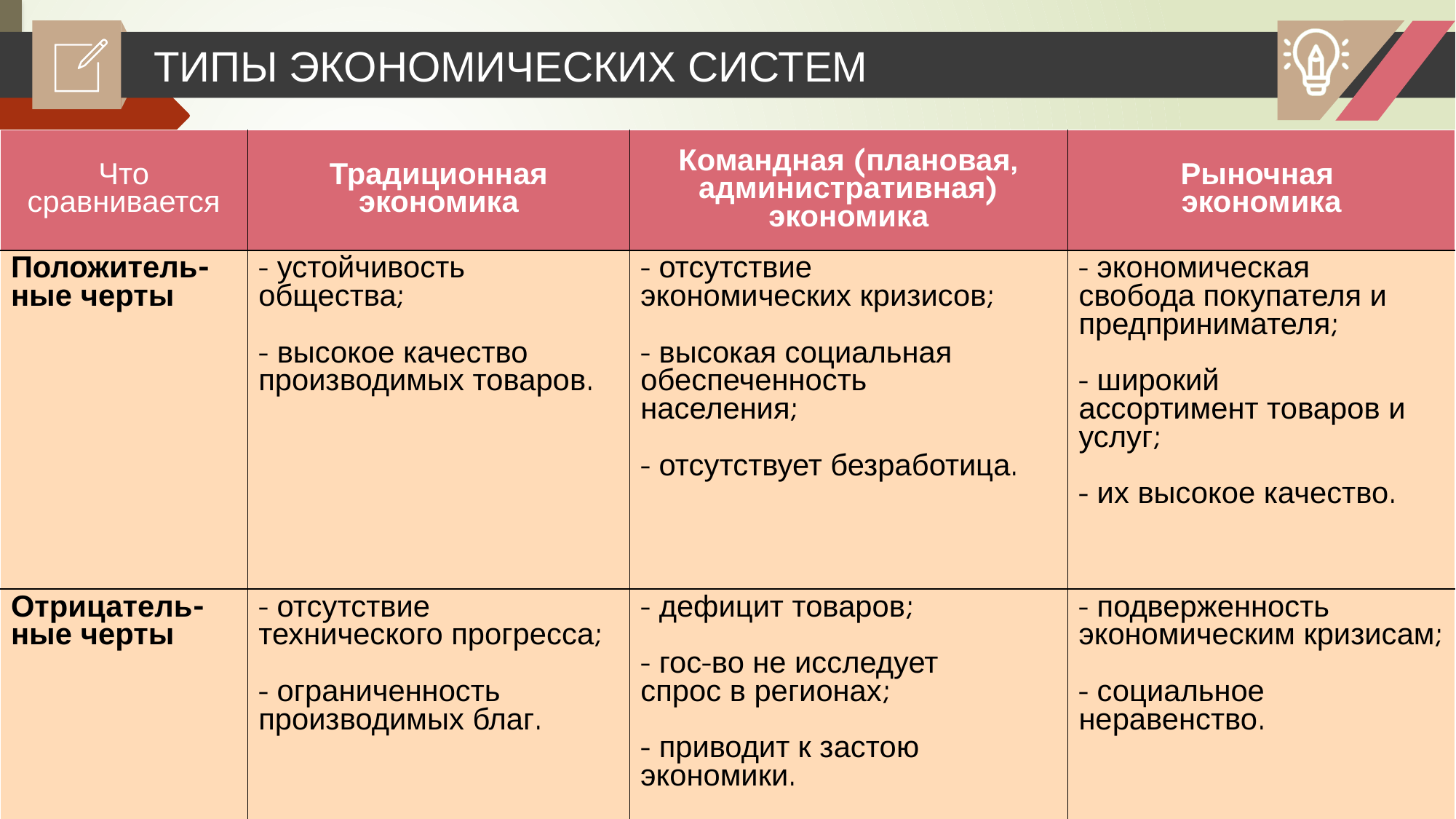

ТИПЫ ЭКОНОМИЧЕСКИХ СИСТЕМ

| Что сравнивается | Традиционная экономика | Командная (плановая, административная) экономика | Рыночная экономика |
| --- | --- | --- | --- |
| Положитель-ные черты | - устойчивость общества; - высокое качество производимых товаров. | - отсутствие экономических кризисов; - высокая социальная обеспеченность населения; - отсутствует безработица. | - экономическая свобода покупателя и предпринимателя; - широкий ассортимент товаров и услуг; - их высокое качество. |
| Отрицатель-ные черты | - отсутствие технического прогресса; - ограниченность производимых благ. | - дефицит товаров; - гос-во не исследует спрос в регионах; - приводит к застою экономики. | - подверженность экономическим кризисам; - социальное неравенство. |